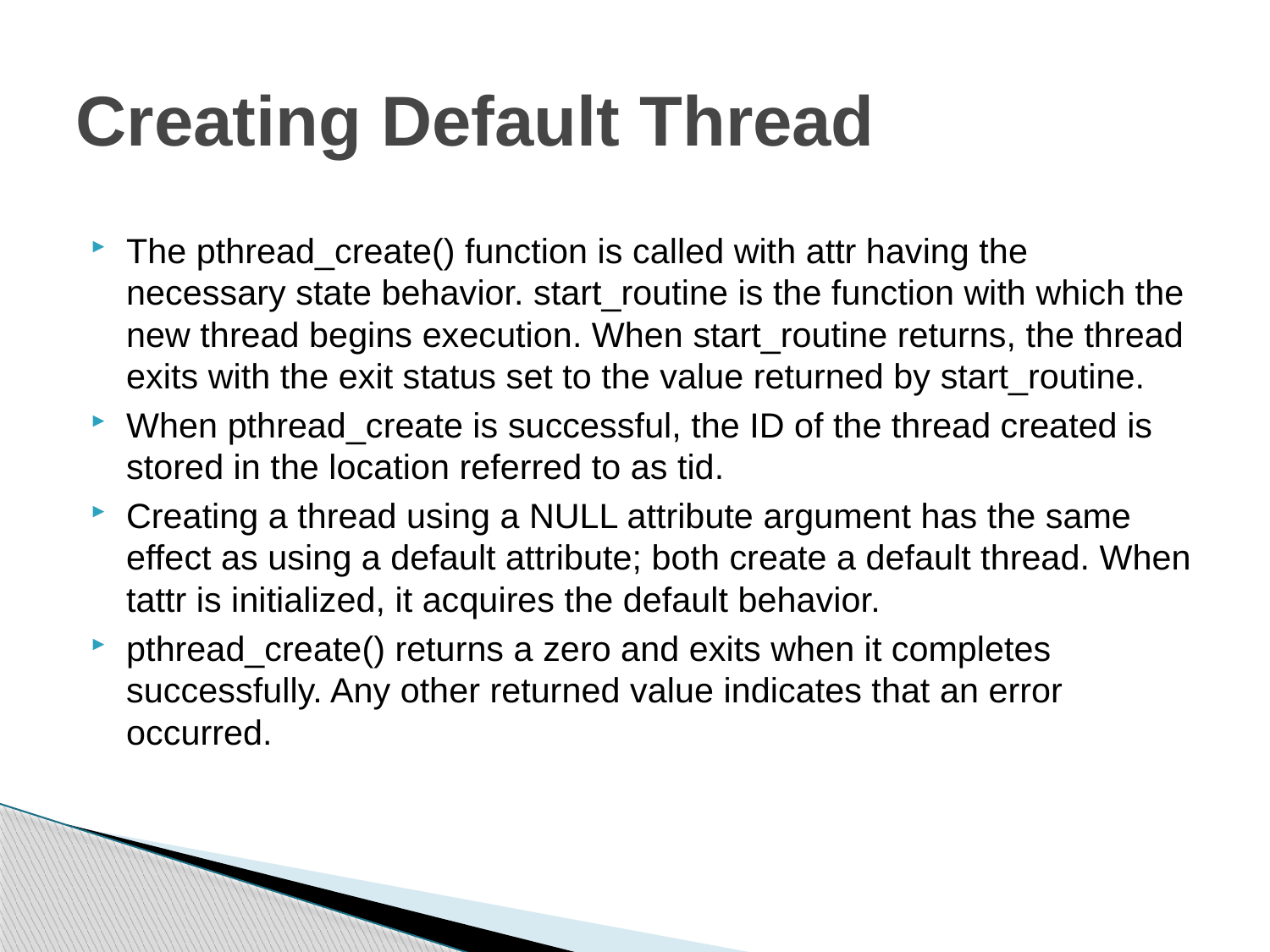

# Creating Default Thread
The pthread_create() function is called with attr having the necessary state behavior. start_routine is the function with which the new thread begins execution. When start_routine returns, the thread exits with the exit status set to the value returned by start_routine.
When pthread_create is successful, the ID of the thread created is stored in the location referred to as tid.
Creating a thread using a NULL attribute argument has the same effect as using a default attribute; both create a default thread. When tattr is initialized, it acquires the default behavior.
pthread_create() returns a zero and exits when it completes successfully. Any other returned value indicates that an error occurred.